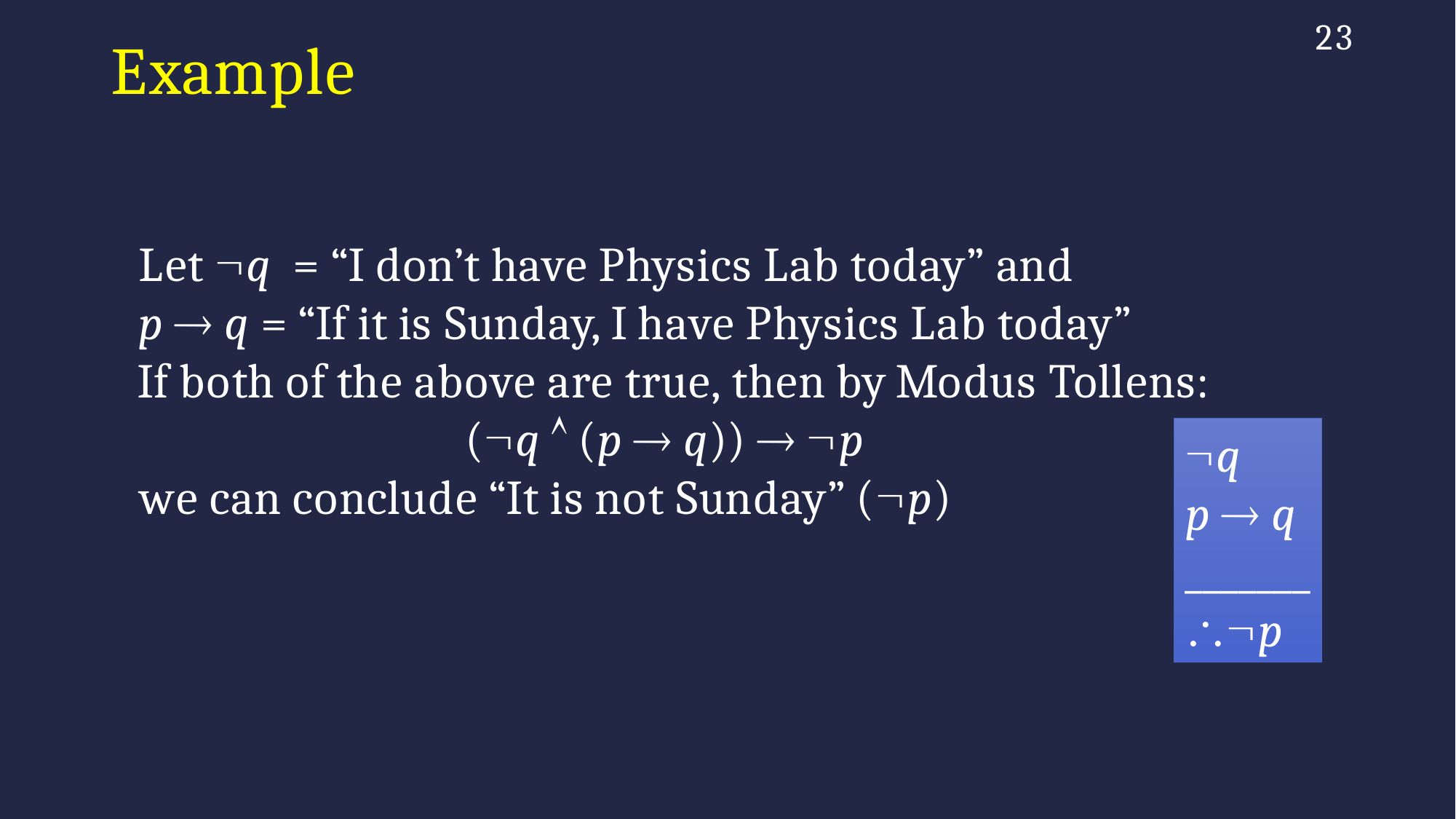

23
# Example
Let ¬q  = “I don’t have Physics Lab today” and
p → q = “If it is Sunday, I have Physics Lab today”
If both of the above are true, then by Modus Tollens:
			(¬q ∧ (p → q)) → ¬p
we can conclude “It is not Sunday” (¬p)
¬q
p → q
_______
∴¬p